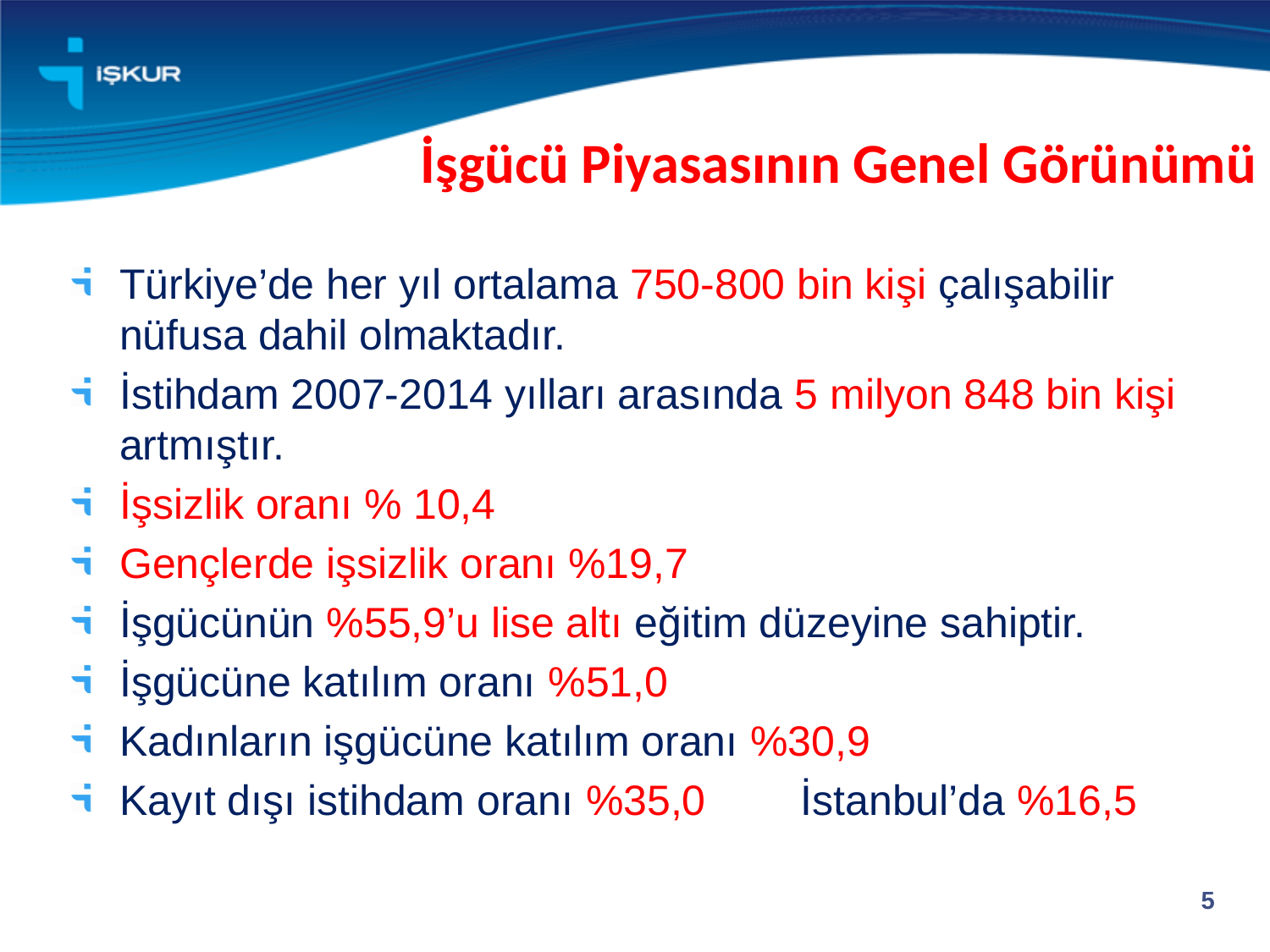

# İşgücü Piyasasının Genel Görünümü
Türkiye’de her yıl ortalama 750-800 bin kişi çalışabilir nüfusa dahil olmaktadır.
İstihdam 2007-2014 yılları arasında 5 milyon 848 bin kişi artmıştır.
İşsizlik oranı % 10,4
Gençlerde işsizlik oranı %19,7
İşgücünün %55,9’u lise altı eğitim düzeyine sahiptir.
İşgücüne katılım oranı %51,0
Kadınların işgücüne katılım oranı %30,9
Kayıt dışı istihdam oranı %35,0        İstanbul’da %16,5

5